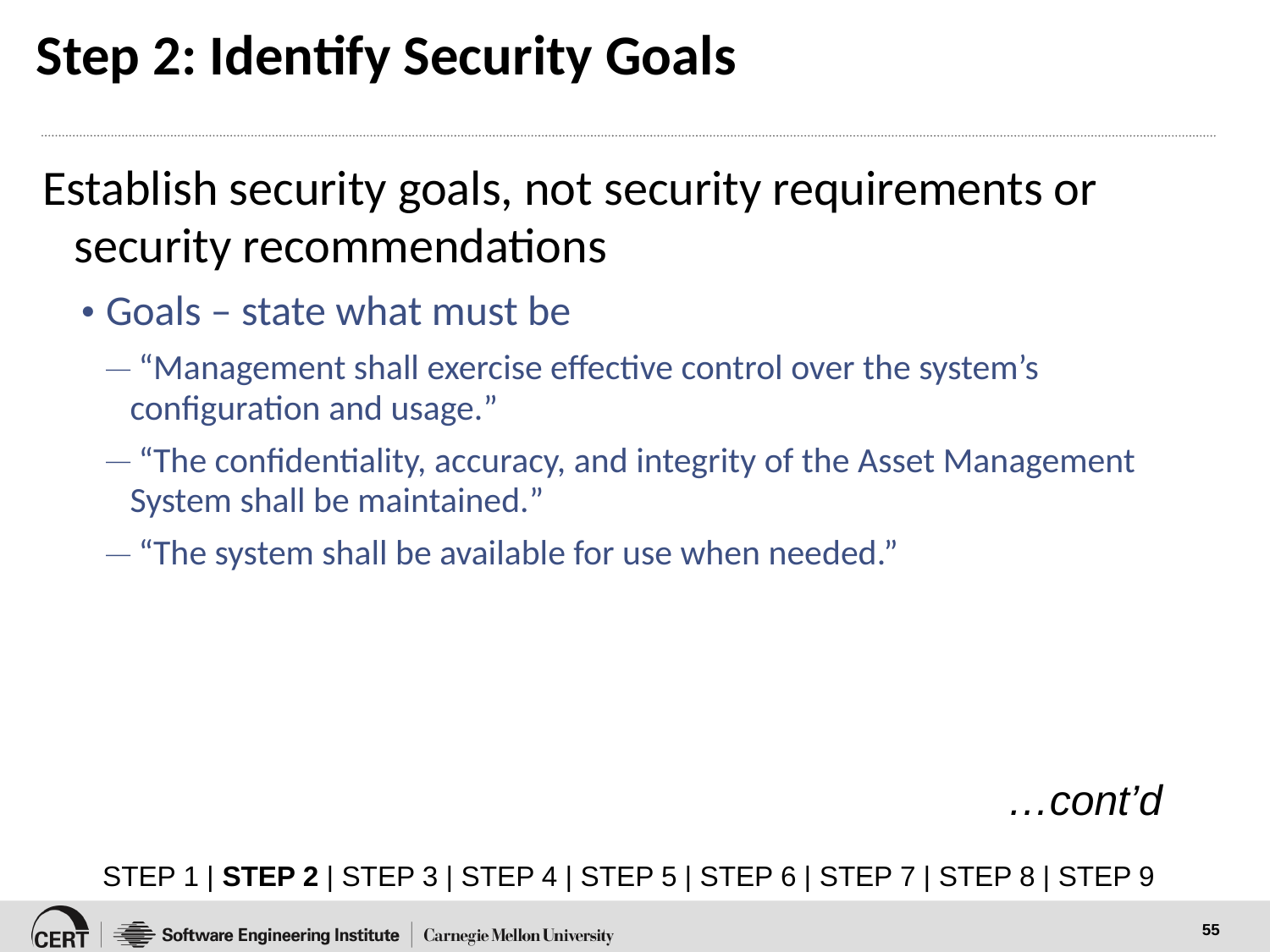

# Step 2: Identify Security Goals
Establish security goals, not security requirements or security recommendations
Goals – state what must be
 “Management shall exercise effective control over the system’s configuration and usage.”
 “The confidentiality, accuracy, and integrity of the Asset Management System shall be maintained.”
 “The system shall be available for use when needed.”

…cont’d
STEP 1 | STEP 2 | STEP 3 | STEP 4 | STEP 5 | STEP 6 | STEP 7 | STEP 8 | STEP 9